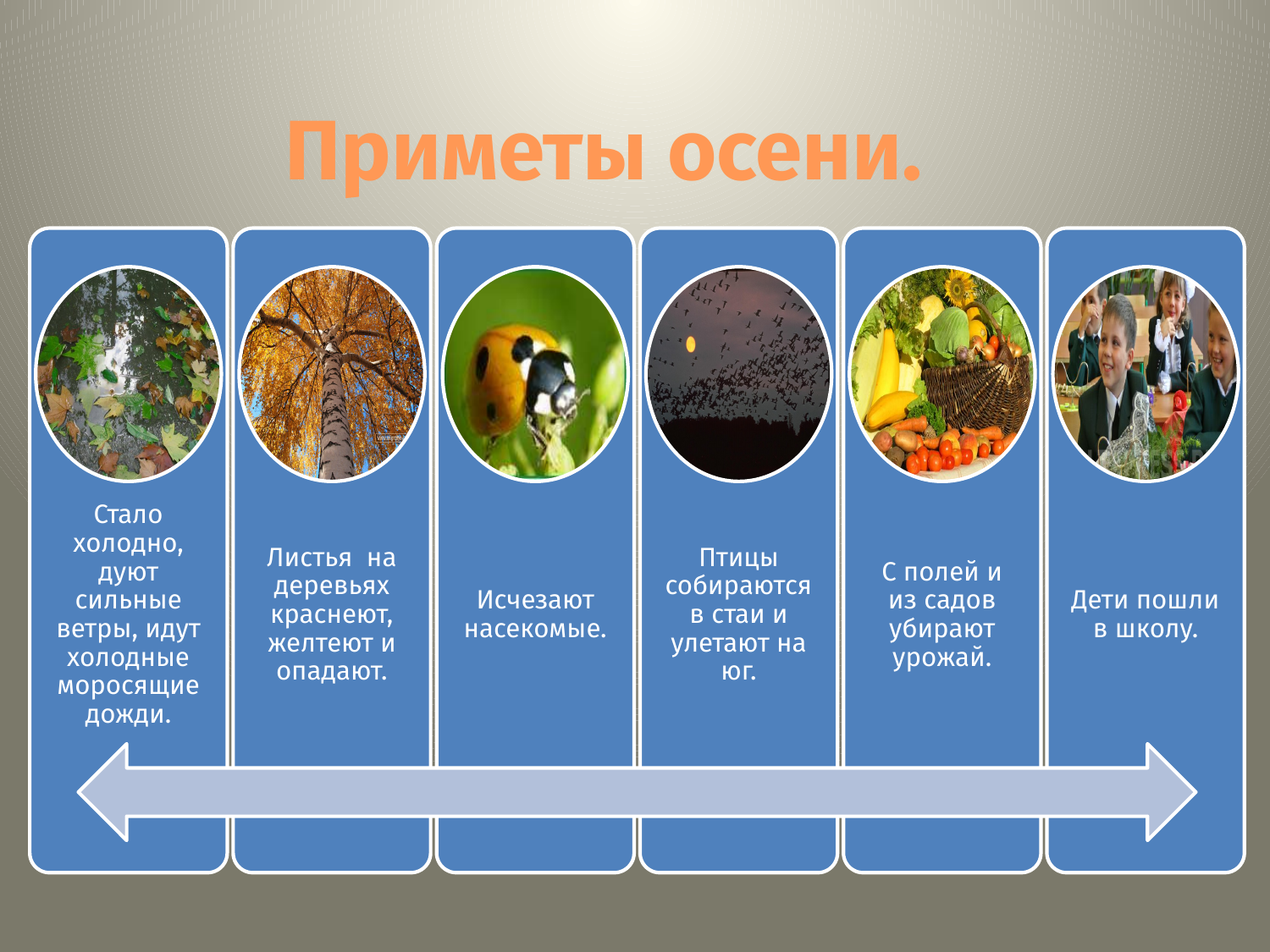

Приметы осени.
Стало холодно, дуют сильные ветры, идут холодные моросящие дожди.
Листья  на деревьях краснеют, желтеют и опадают.
Исчезают насекомые.
Птицы собираются в стаи и улетают на юг.
С полей и из садов убирают урожай.
Дети пошли в школу.